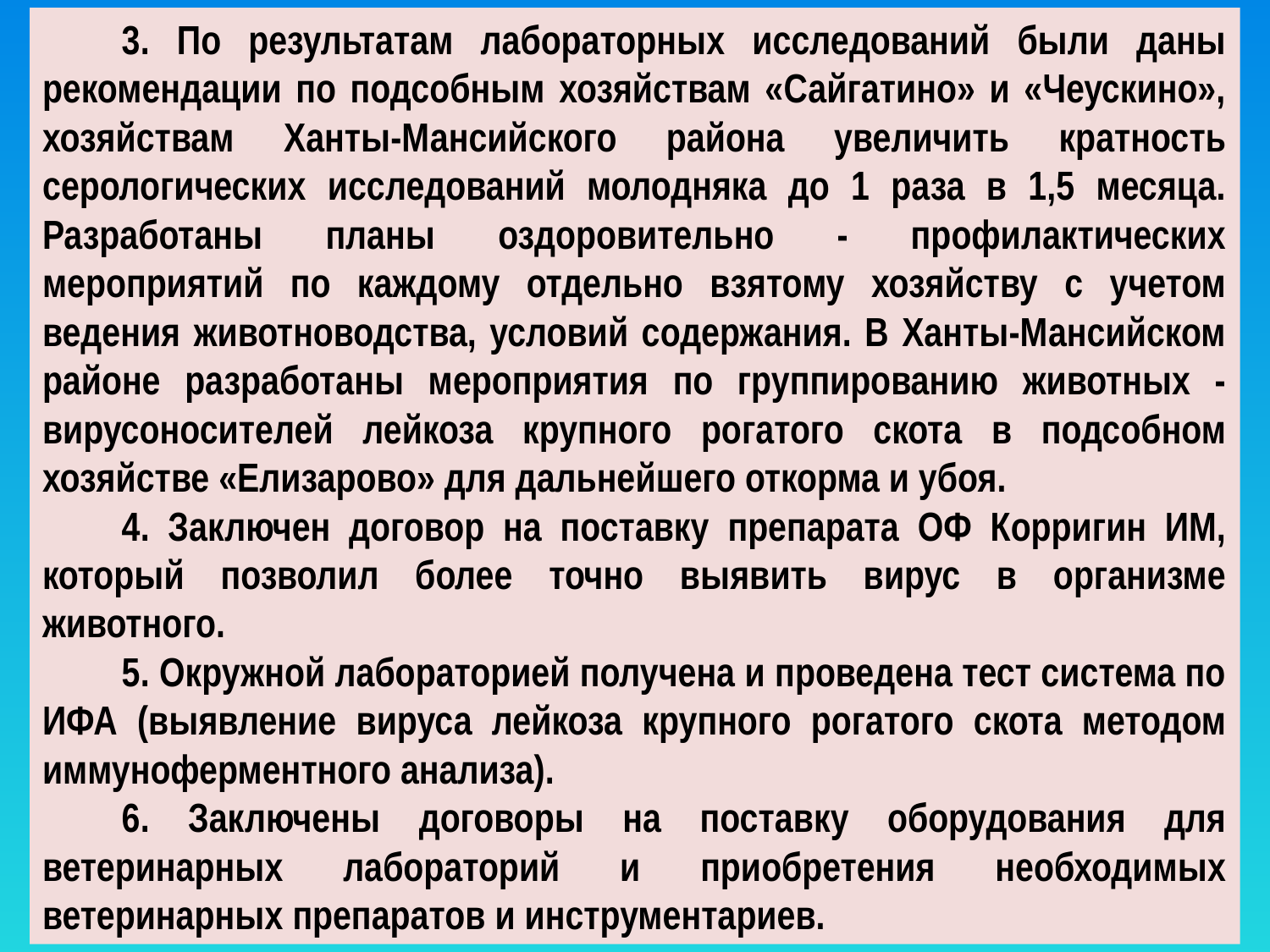

3. По результатам лабораторных исследований были даны рекомендации по подсобным хозяйствам «Сайгатино» и «Чеускино», хозяйствам Ханты-Мансийского района увеличить кратность серологических исследований молодняка до 1 раза в 1,5 месяца. Разработаны планы оздоровительно - профилактических мероприятий по каждому отдельно взятому хозяйству с учетом ведения животноводства, условий содержания. В Ханты-Мансийском районе разработаны мероприятия по группированию животных - вирусоносителей лейкоза крупного рогатого скота в подсобном хозяйстве «Елизарово» для дальнейшего откорма и убоя.
4. Заключен договор на поставку препарата ОФ Корригин ИМ, который позволил более точно выявить вирус в организме животного.
5. Окружной лабораторией получена и проведена тест система по ИФА (выявление вируса лейкоза крупного рогатого скота методом иммуноферментного анализа).
6. Заключены договоры на поставку оборудования для ветеринарных лабораторий и приобретения необходимых ветеринарных препаратов и инструментариев.